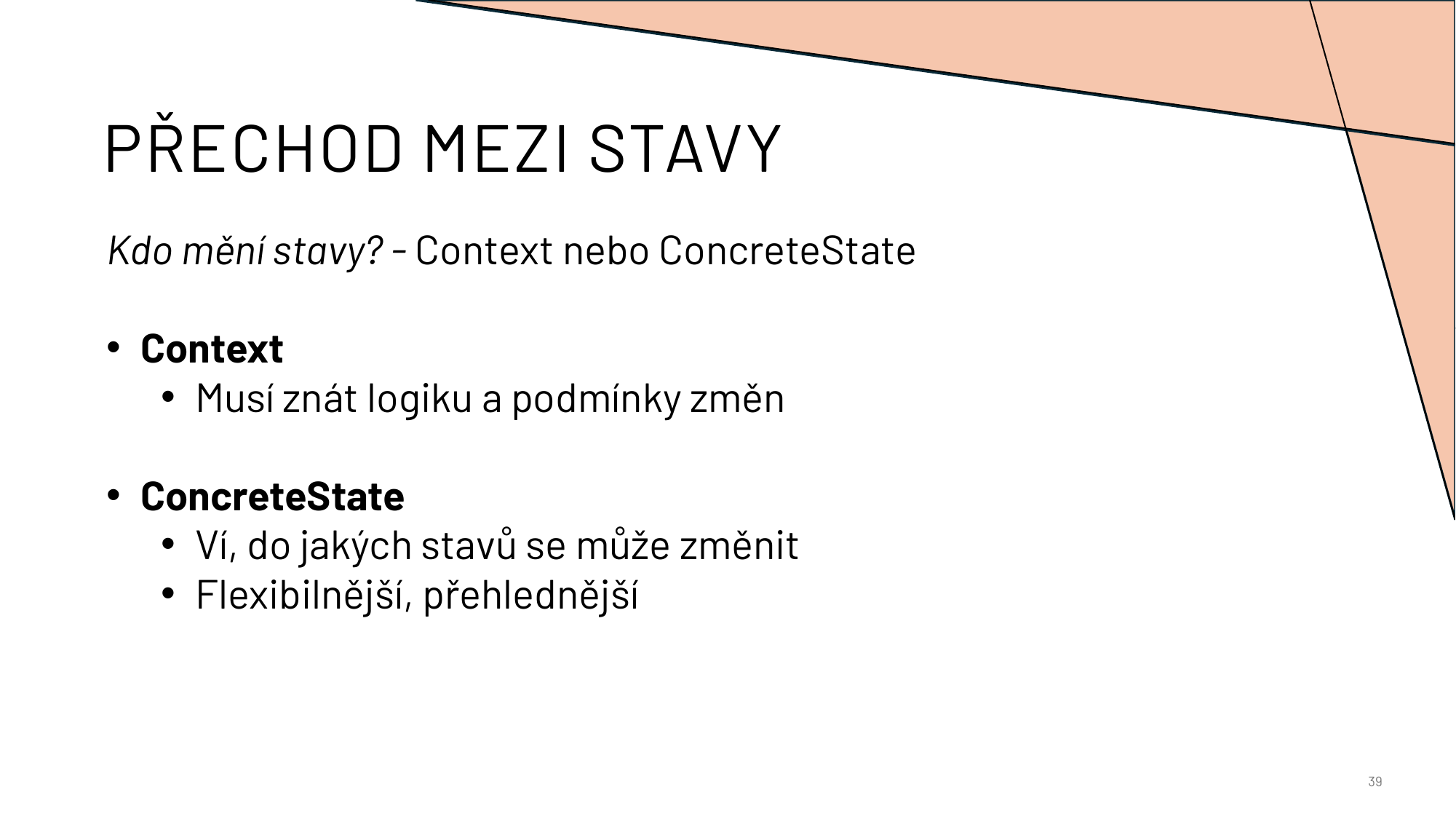

# PŘECHOD MEZI STAVY

Kdo mění stavy? - Context nebo ConcreteState

Context
Musí znát logiku a podmínky změn

ConcreteState
Ví, do jakých stavů se může změnit
Flexibilnější, přehlednější
39